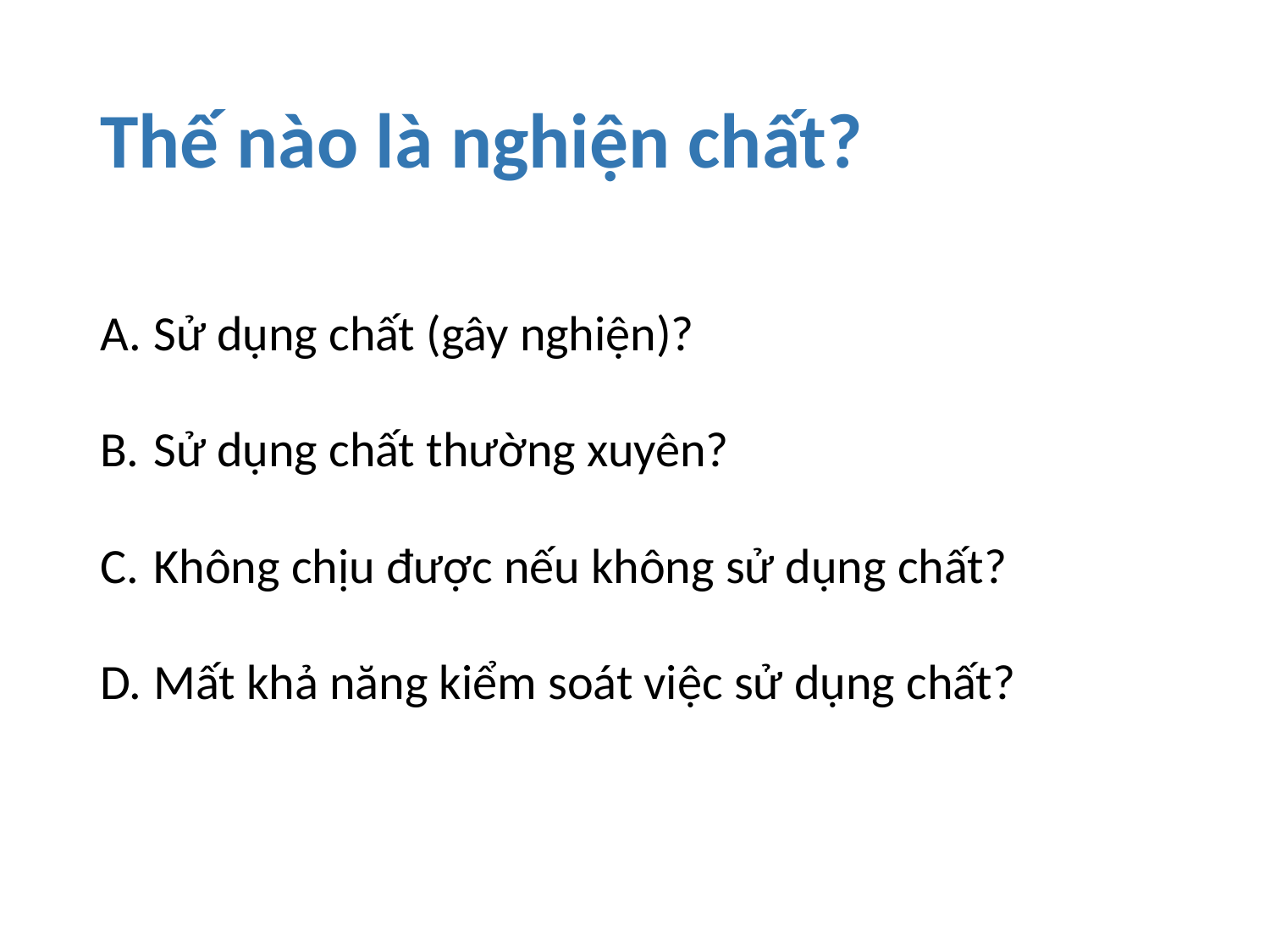

# Thế nào là nghiện chất?
Sử dụng chất (gây nghiện)?
Sử dụng chất thường xuyên?
Không chịu được nếu không sử dụng chất?
Mất khả năng kiểm soát việc sử dụng chất?